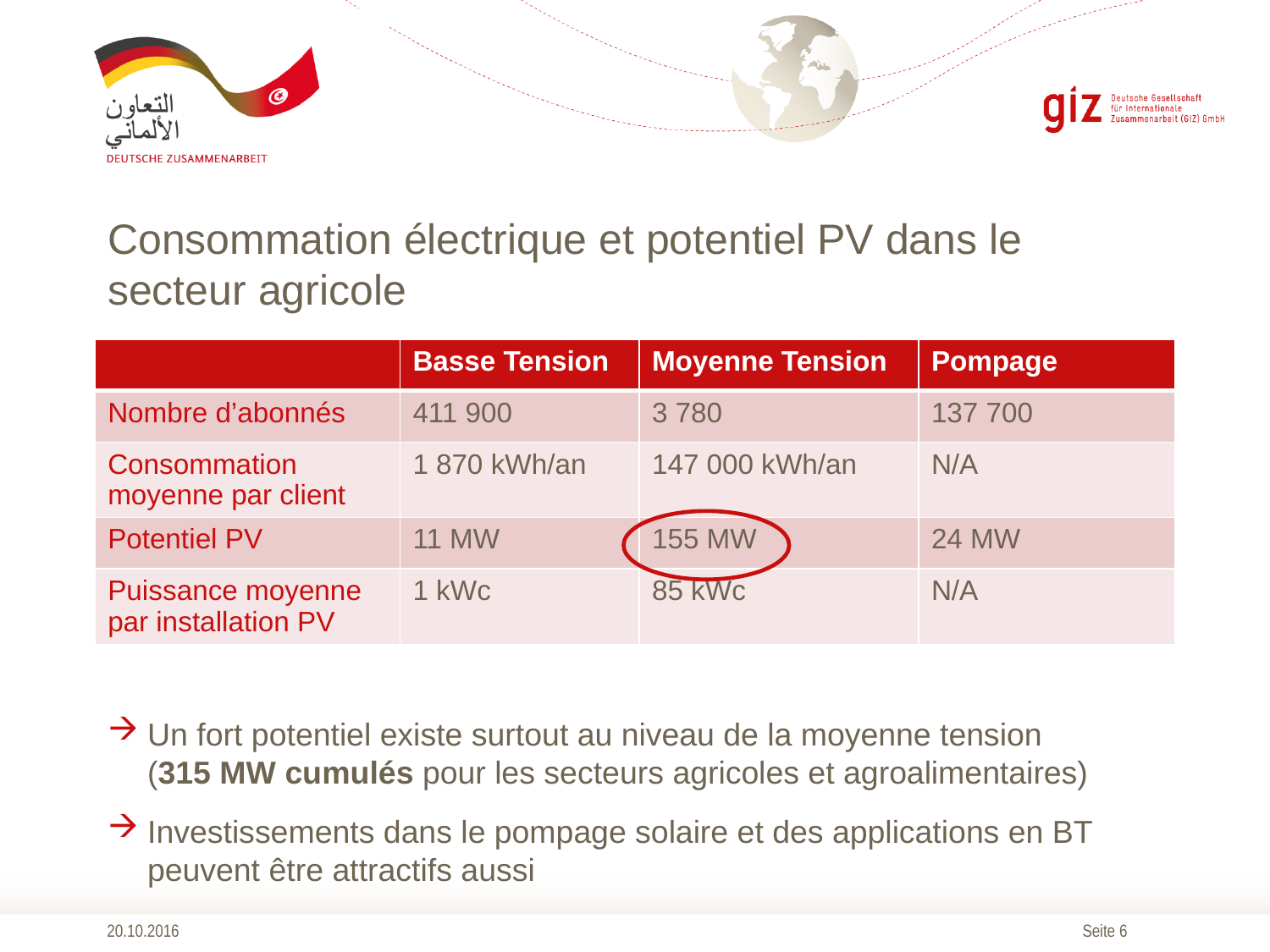

# Consommation électrique et potentiel PV dans le secteur agricole
|  | Basse Tension | Moyenne Tension | Pompage |
| --- | --- | --- | --- |
| Nombre d’abonnés | 411 900 | 3 780 | 137 700 |
| Consommation moyenne par client | 1 870 kWh/an | 147 000 kWh/an | N/A |
| Potentiel PV | 11 MW | 155 MW | 24 MW |
| Puissance moyenne par installation PV | 1 kWc | 85 kWc | N/A |

Un fort potentiel existe surtout au niveau de la moyenne tension       (315 MW cumulés pour les secteurs agricoles et agroalimentaires)
Investissements dans le pompage solaire et des applications en BT peuvent être attractifs aussi

20.10.2016